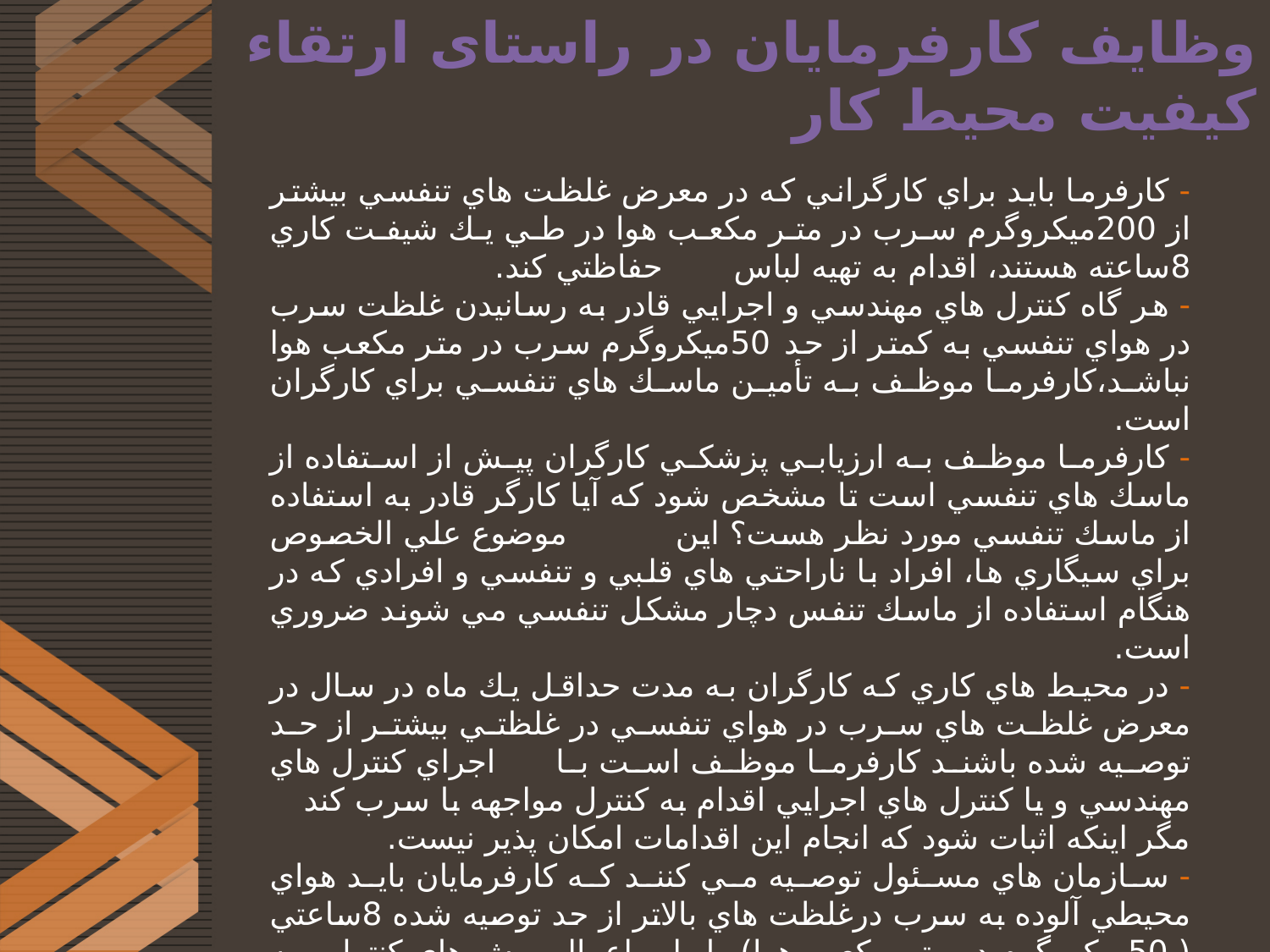

# وظایف کارفرمایان در راستای ارتقاء کیفیت محیط کار

- كارفرما بايد براي كارگراني كه در معرض غلظت هاي تنفسي بيشتر از 200ميکروگرم سرب در متر مکعب هوا در طي يك شيفت كاري 8ساعته هستند، اقدام به تهيه لباس       حفاظتي كند.
- هر گاه كنترل هاي مهندسي و اجرايي قادر به رسانيدن غلظت سرب در هواي تنفسي به كمتر از حد 50ميکروگرم سرب در متر مکعب هوا نباشد،كارفرما موظف به تأمين ماسك هاي تنفسي براي كارگران است.
- كارفرما موظف به ارزيابي پزشکي كارگران پيش از استفاده از ماسك هاي تنفسي است تا مشخص شود كه آيا كارگر قادر به استفاده از ماسك تنفسي مورد نظر هست؟ اين         موضوع علي الخصوص براي سيگاري ها، افراد با ناراحتي هاي قلبي و تنفسي و افرادي كه در هنگام استفاده از ماسك تنفس دچار مشکل تنفسي مي شوند ضروري است.
- در محيط هاي كاري كه كارگران به مدت حداقل يك ماه در سال در معرض غلظت هاي سرب در هواي تنفسي در غلظتي بيشتر از حد توصيه شده باشند كارفرما موظف است با   اجراي كنترل هاي مهندسي و يا كنترل هاي اجرايي اقدام به كنترل مواجهه با سرب كند    مگر اينکه اثبات شود كه انجام اين اقدامات امکان پذير نيست.
- سازمان هاي مسئول توصيه مي كنند كه كارفرمايان بايد هواي محيطي آلوده به سرب درغلظت هاي بالاتر از حد توصيه شده 8ساعتي ( 50ميکروگرم در متر مکعب هوا) را با   اعمال روش هاي كنترلي به حدود قابل قبول برسانند.